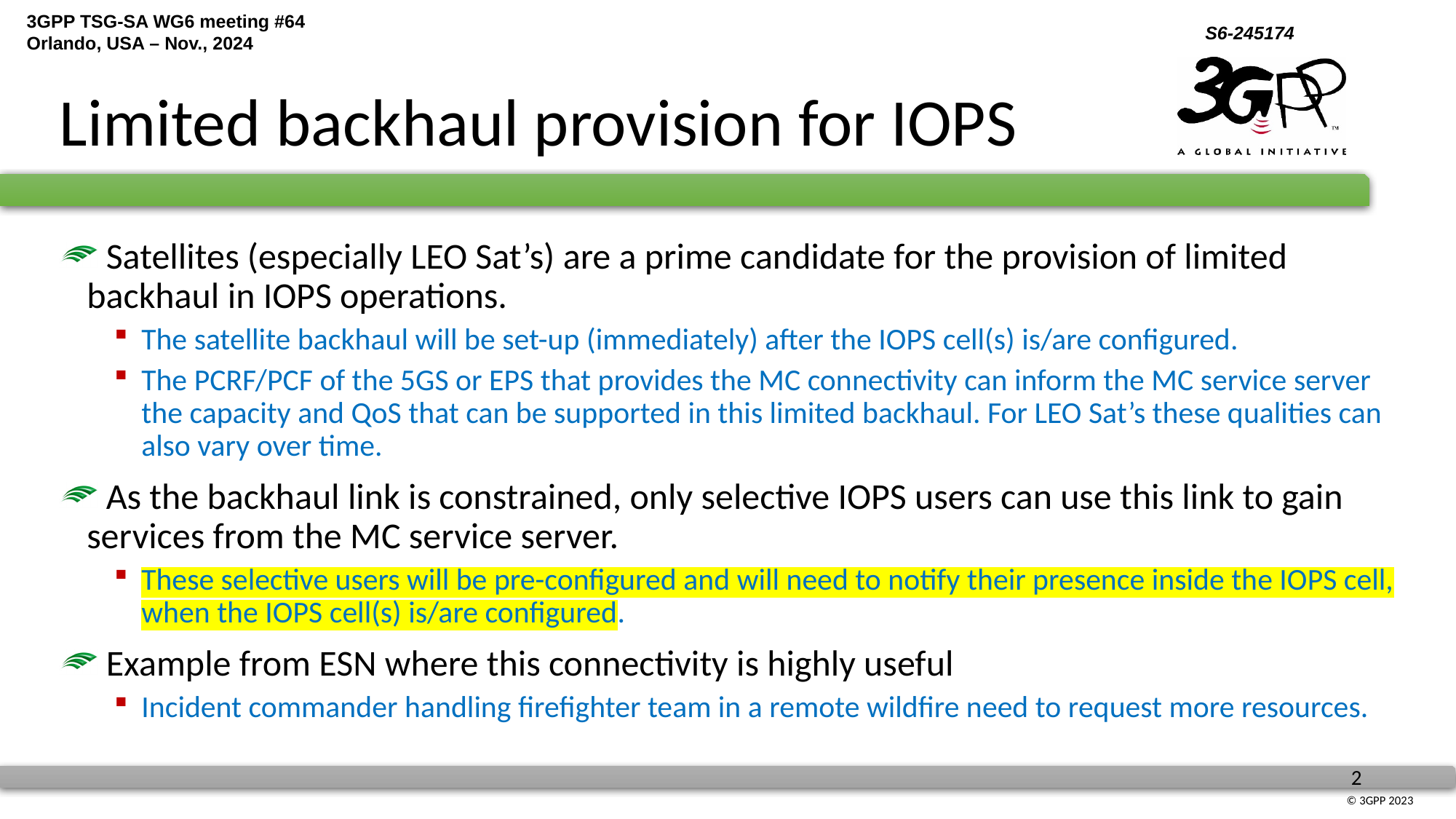

# Limited backhaul provision for IOPS
 Satellites (especially LEO Sat’s) are a prime candidate for the provision of limited backhaul in IOPS operations.
The satellite backhaul will be set-up (immediately) after the IOPS cell(s) is/are configured.
The PCRF/PCF of the 5GS or EPS that provides the MC connectivity can inform the MC service server the capacity and QoS that can be supported in this limited backhaul. For LEO Sat’s these qualities can also vary over time.
 As the backhaul link is constrained, only selective IOPS users can use this link to gain services from the MC service server.
These selective users will be pre-configured and will need to notify their presence inside the IOPS cell, when the IOPS cell(s) is/are configured.
 Example from ESN where this connectivity is highly useful
Incident commander handling firefighter team in a remote wildfire need to request more resources.